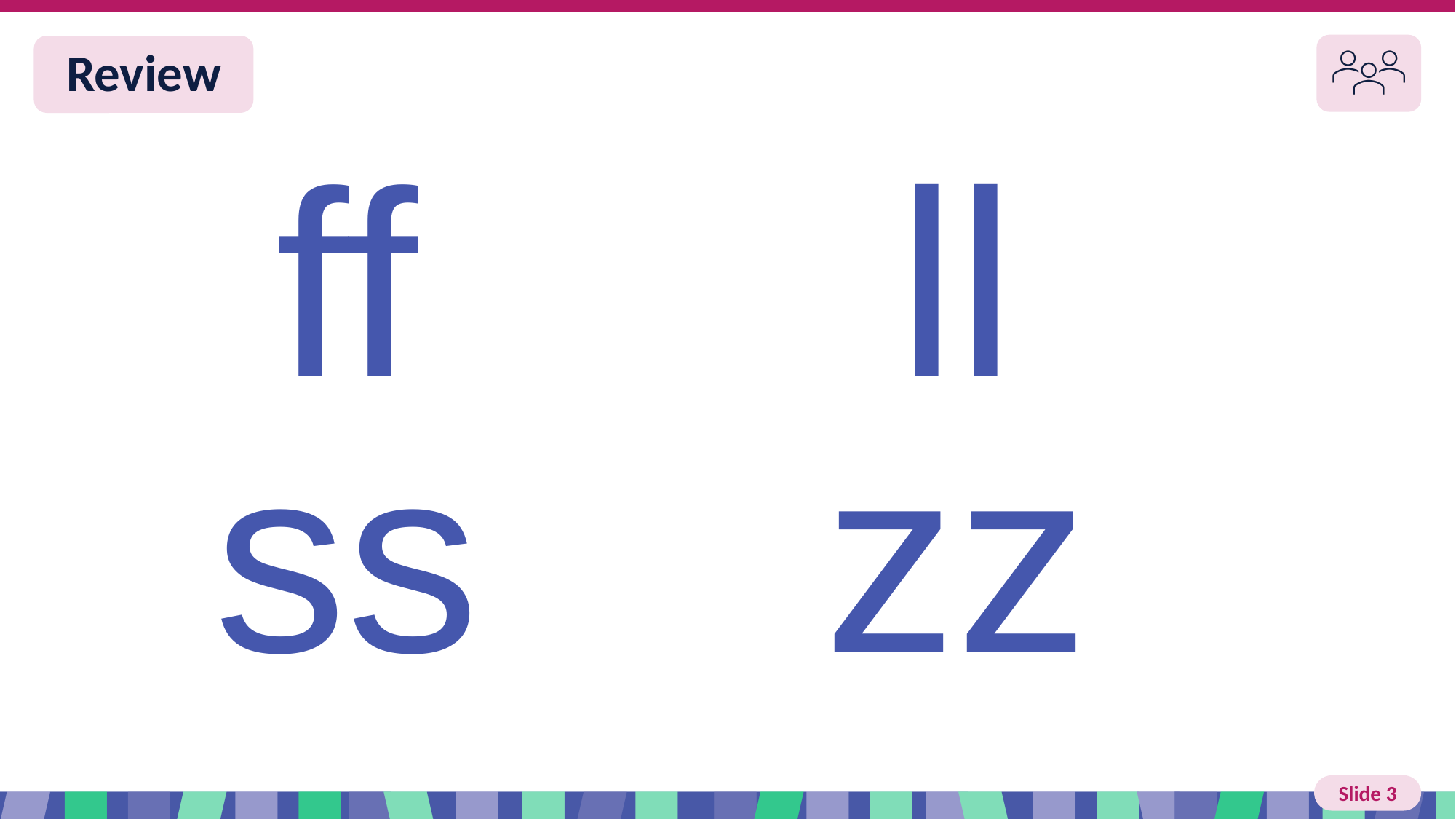

# Slide 3 Review
ff
ll
zz
ss